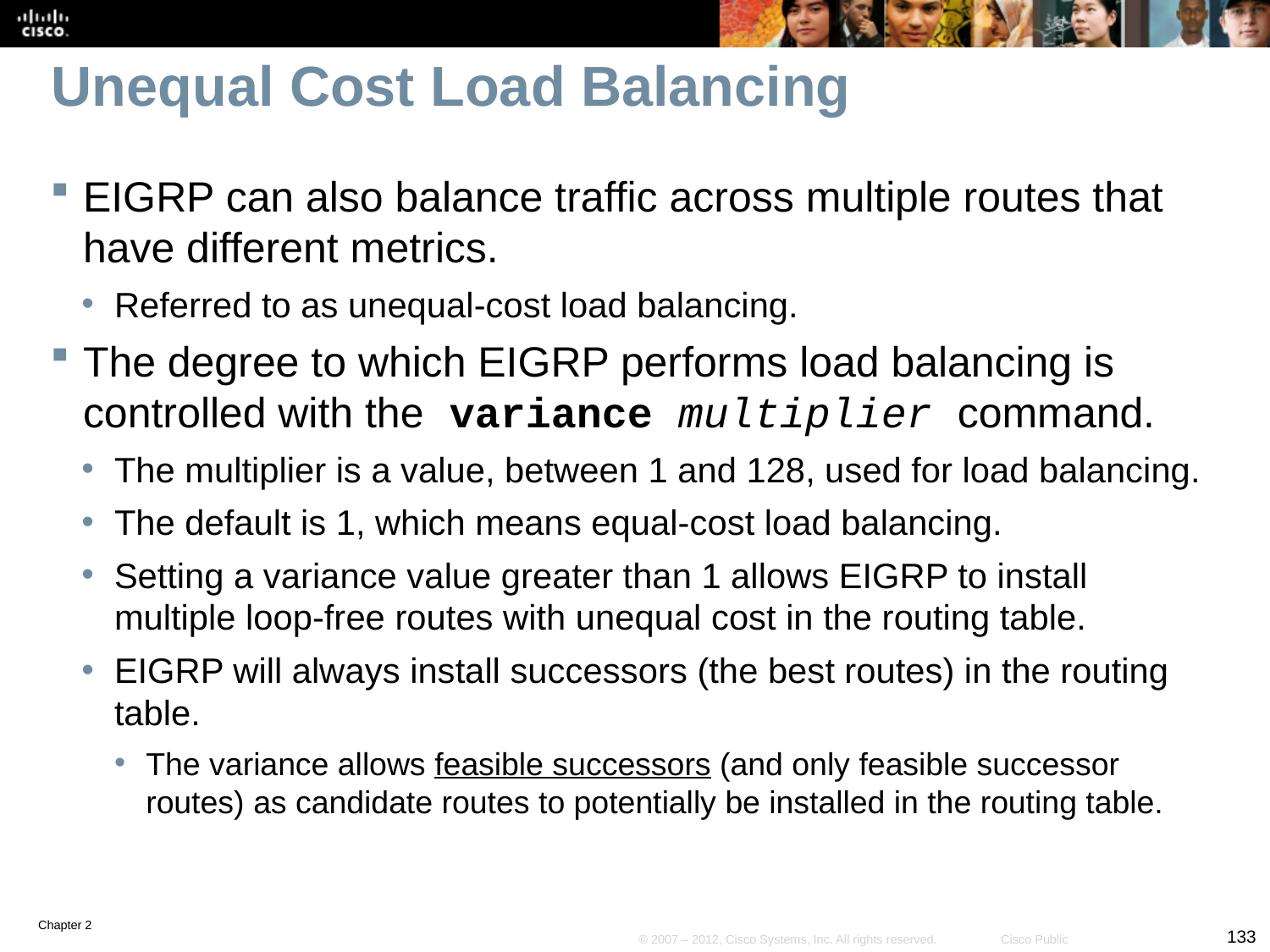

# Unequal Cost Load Balancing
EIGRP can also balance traffic across multiple routes that have different metrics.
Referred to as unequal-cost load balancing.
The degree to which EIGRP performs load balancing is controlled with the variance multiplier command.
The multiplier is a value, between 1 and 128, used for load balancing.
The default is 1, which means equal-cost load balancing.
Setting a variance value greater than 1 allows EIGRP to install multiple loop-free routes with unequal cost in the routing table.
EIGRP will always install successors (the best routes) in the routing table.
The variance allows feasible successors (and only feasible successor routes) as candidate routes to potentially be installed in the routing table.